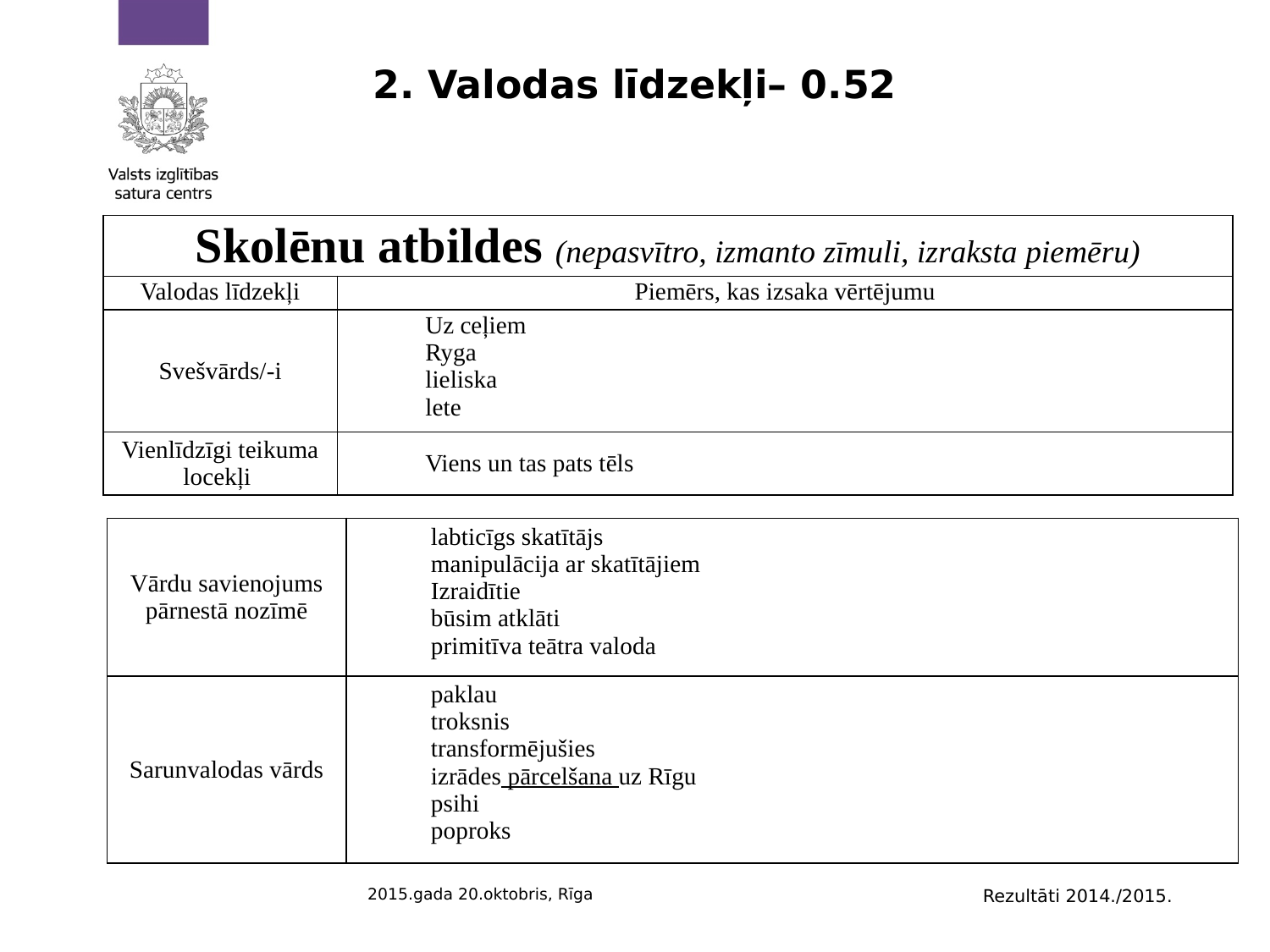

# 2. Valodas līdzekļi– 0.52
| Skolēnu atbildes (nepasvītro, izmanto zīmuli, izraksta piemēru) |  |
| --- | --- |
| Valodas līdzekļi | Piemērs, kas izsaka vērtējumu |
| Svešvārds/-i | Uz ceļiem Ryga lieliska lete |
| Vienlīdzīgi teikuma locekļi | Viens un tas pats tēls |

| Vārdu savienojums pārnestā nozīmē | labticīgs skatītājs manipulācija ar skatītājiem Izraidītie būsim atklāti primitīva teātra valoda |
| --- | --- |
| Sarunvalodas vārds | paklau troksnis transformējušies izrādes pārcelšana uz Rīgu psihi poproks |
2015.gada 20.oktobris, Rīga
Rezultāti 2014./2015.